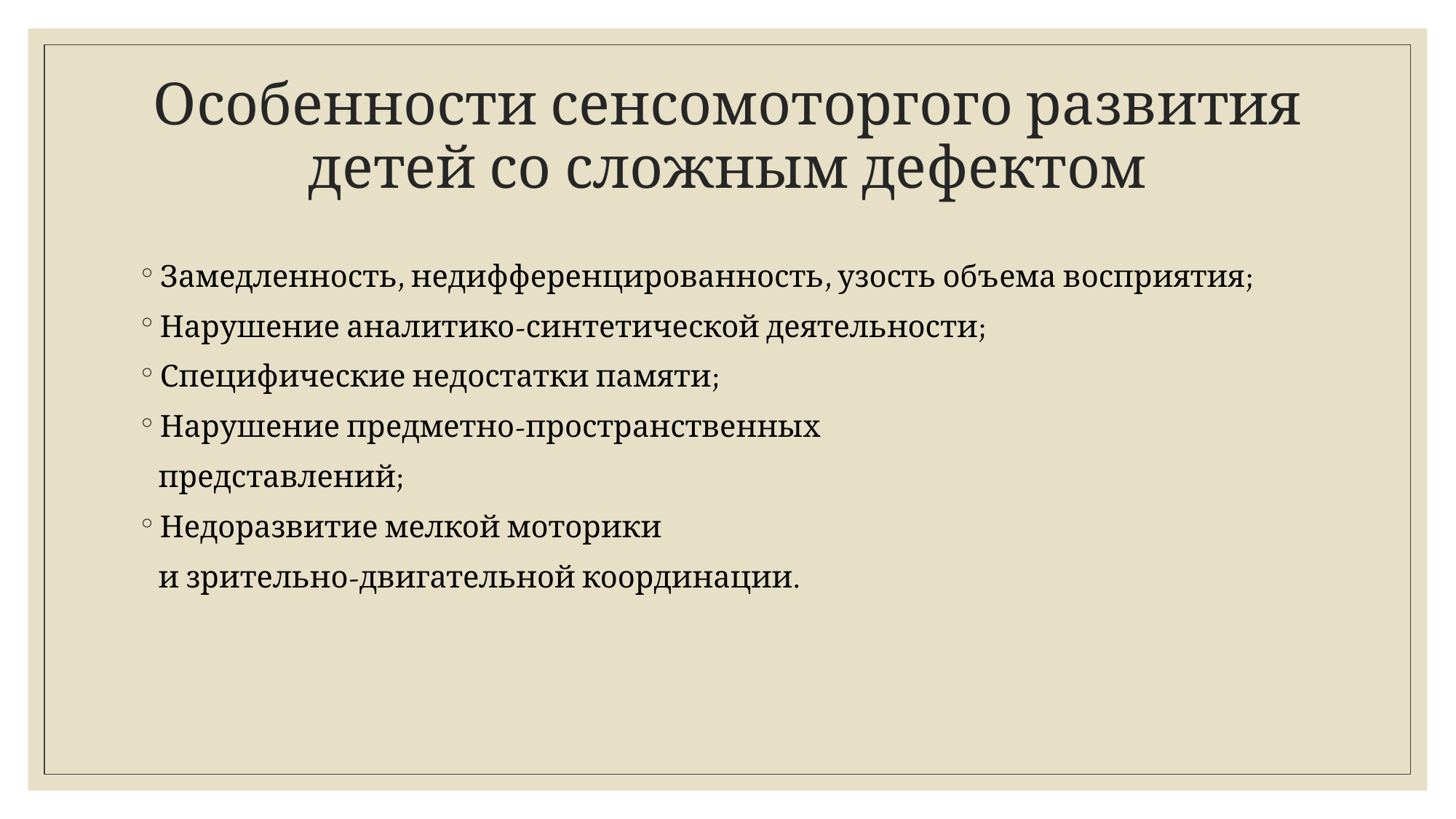

# Особенности сенсомоторгого развития детей со сложным дефектом
Замедленность, недифференцированность, узость объема восприятия;
Нарушение аналитико-синтетической деятельности;
Специфические недостатки памяти;
Нарушение предметно-пространственных
   представлений;
Недоразвитие мелкой моторики
   и зрительно-двигательной координации.